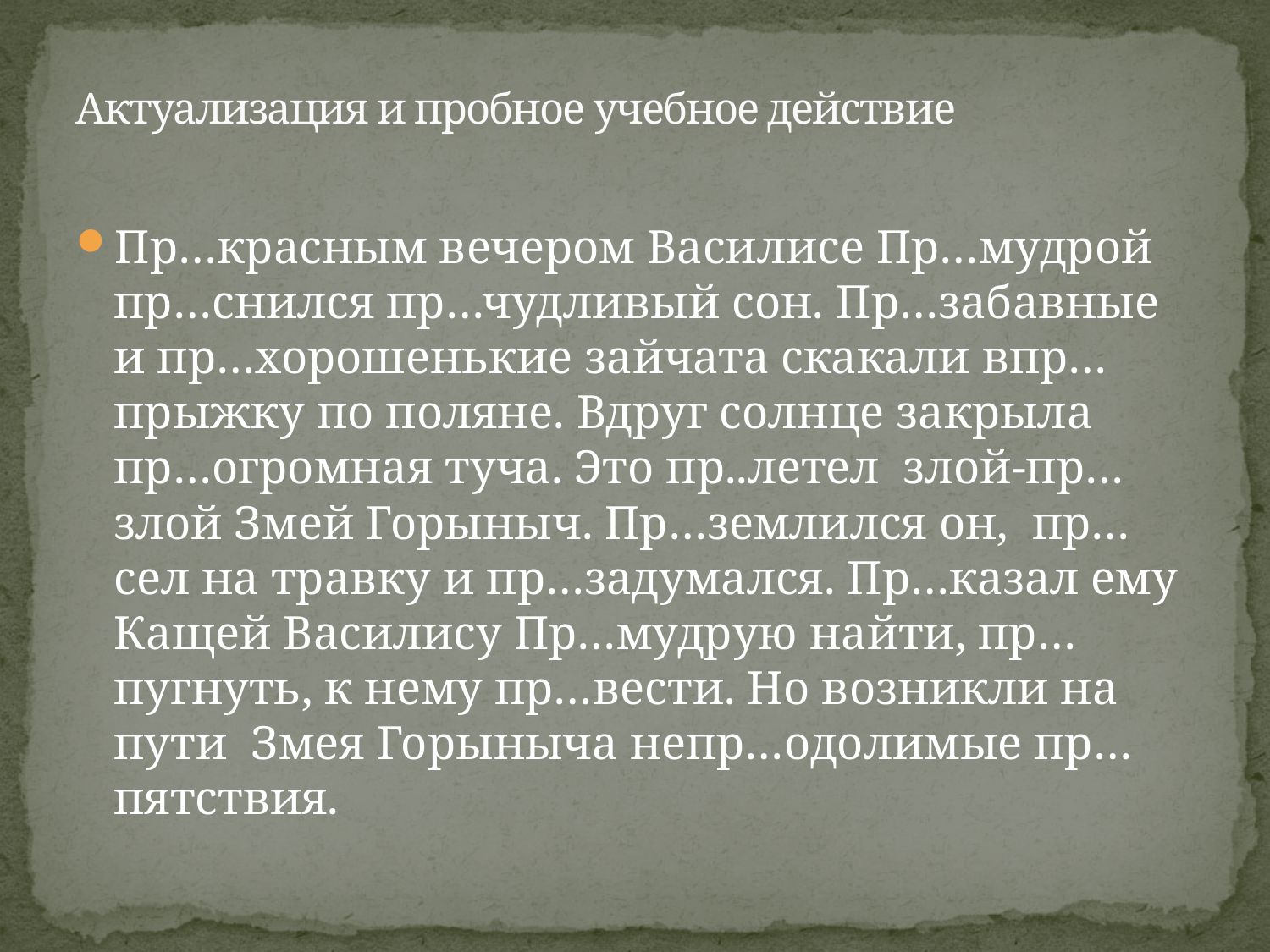

# Актуализация и пробное учебное действие
Пр…красным вечером Василисе Пр…мудрой пр…снился пр…чудливый сон. Пр…забавные и пр…хорошенькие зайчата скакали впр…прыжку по поляне. Вдруг солнце закрыла пр…огромная туча. Это пр..летел  злой-пр…злой Змей Горыныч. Пр…землился он,  пр…сел на травку и пр…задумался. Пр…казал ему Кащей Василису Пр…мудрую найти, пр…пугнуть, к нему пр…вести. Но возникли на пути  Змея Горыныча непр…одолимые пр…пятствия.